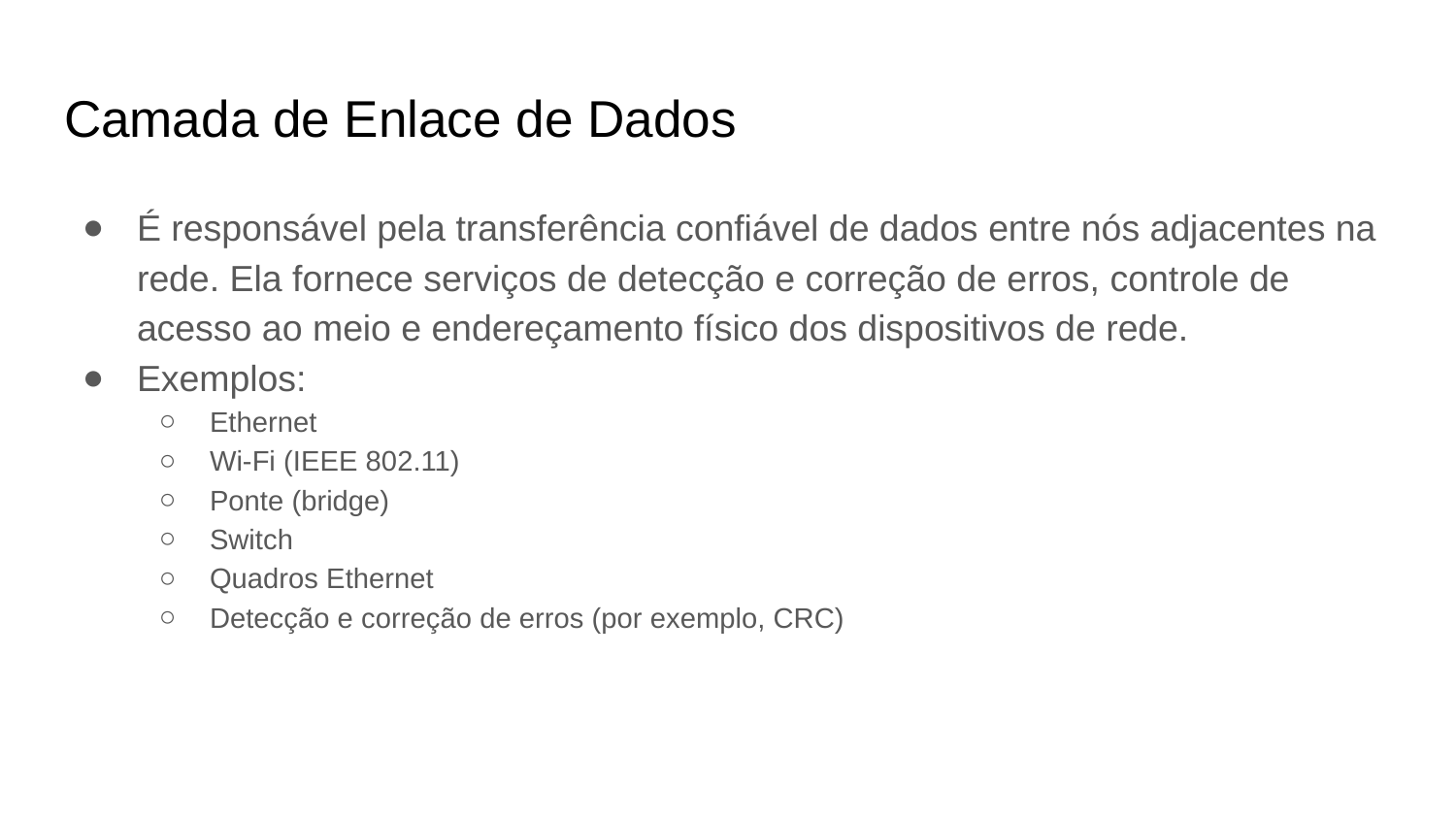

# Camada de Enlace de Dados
É responsável pela transferência confiável de dados entre nós adjacentes na rede. Ela fornece serviços de detecção e correção de erros, controle de acesso ao meio e endereçamento físico dos dispositivos de rede.
Exemplos:
Ethernet
Wi-Fi (IEEE 802.11)
Ponte (bridge)
Switch
Quadros Ethernet
Detecção e correção de erros (por exemplo, CRC)